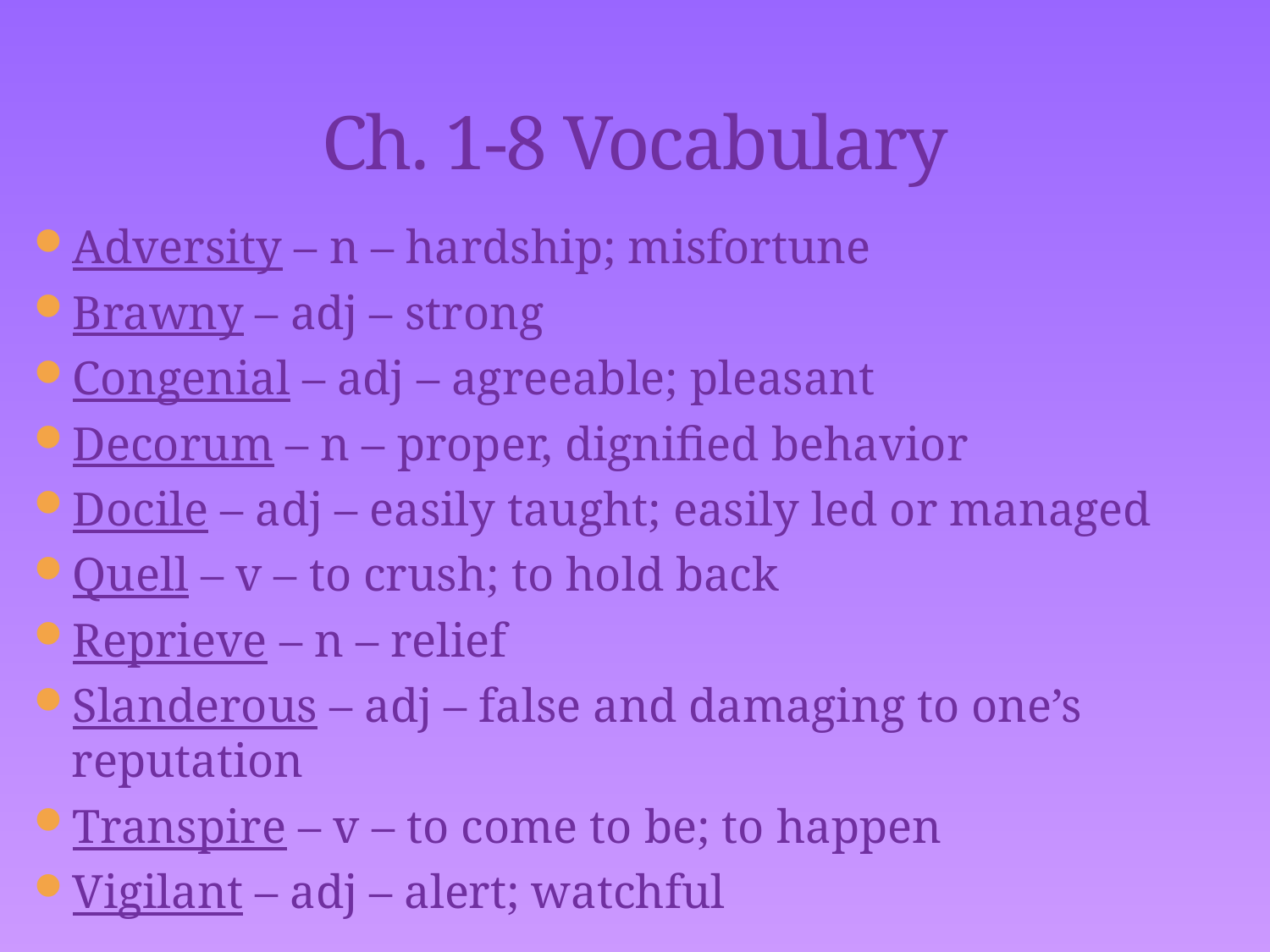

# Ch. 1-8 Vocabulary
Adversity – n – hardship; misfortune
Brawny – adj – strong
Congenial – adj – agreeable; pleasant
Decorum – n – proper, dignified behavior
Docile – adj – easily taught; easily led or managed
Quell – v – to crush; to hold back
Reprieve – n – relief
Slanderous – adj – false and damaging to one’s reputation
Transpire – v – to come to be; to happen
Vigilant – adj – alert; watchful